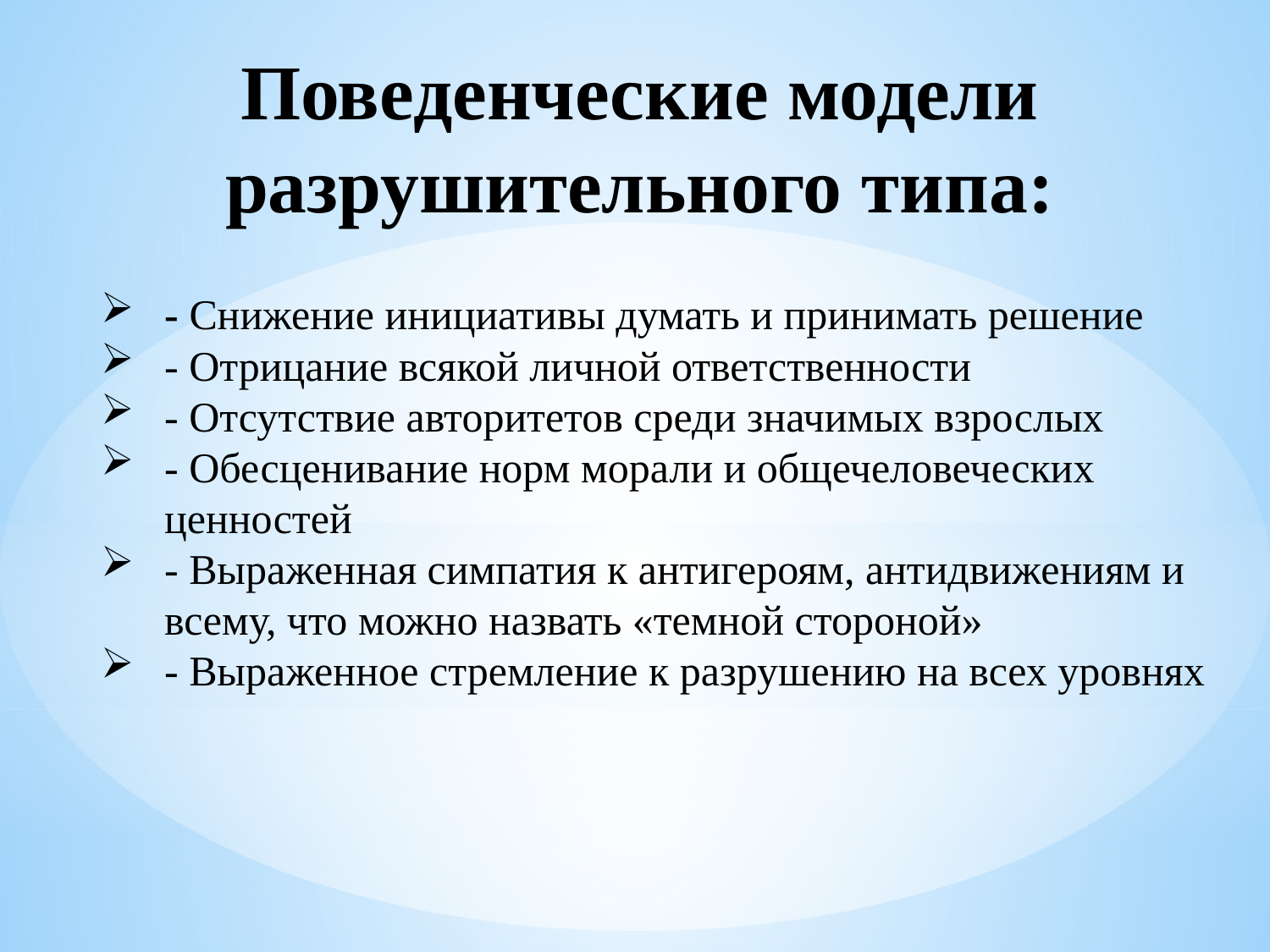

Поведенческие модели
разрушительного типа:

- Снижение инициативы думать и принимать решение
- Отрицание всякой личной ответственности
- Отсутствие авторитетов среди значимых взрослых
- Обесценивание норм морали и общечеловеческих ценностей
- Выраженная симпатия к антигероям, антидвижениям и всему, что можно назвать «темной стороной»
- Выраженное стремление к разрушению на всех уровнях